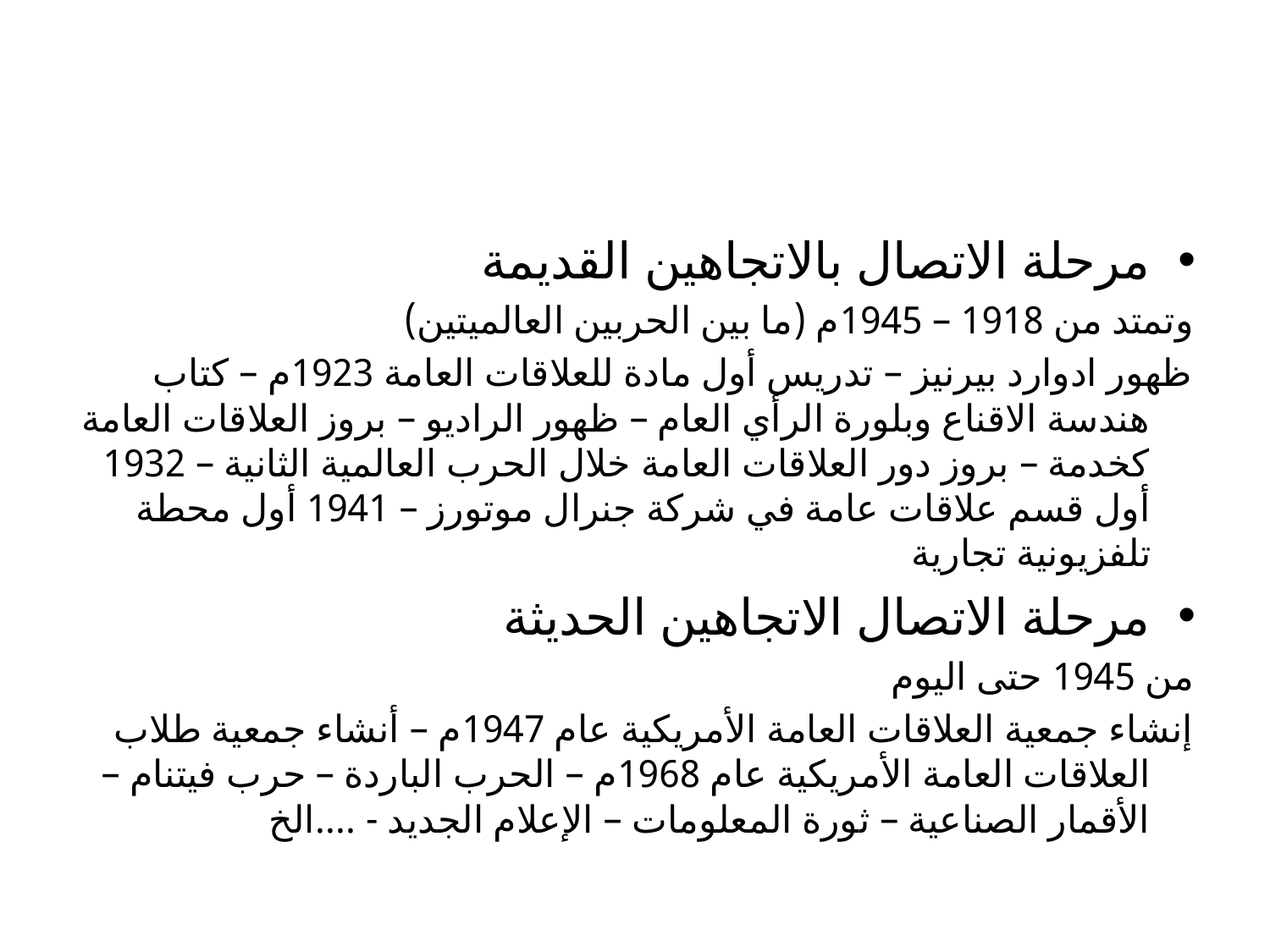

#
مرحلة الاتصال بالاتجاهين القديمة
	وتمتد من 1918 – 1945م (ما بين الحربين العالميتين)
	ظهور ادوارد بيرنيز – تدريس أول مادة للعلاقات العامة 1923م – كتاب هندسة الاقناع وبلورة الرأي العام – ظهور الراديو – بروز العلاقات العامة كخدمة – بروز دور العلاقات العامة خلال الحرب العالمية الثانية – 1932 أول قسم علاقات عامة في شركة جنرال موتورز – 1941 أول محطة تلفزيونية تجارية
مرحلة الاتصال الاتجاهين الحديثة
	من 1945 حتى اليوم
	إنشاء جمعية العلاقات العامة الأمريكية عام 1947م – أنشاء جمعية طلاب العلاقات العامة الأمريكية عام 1968م – الحرب الباردة – حرب فيتنام – الأقمار الصناعية – ثورة المعلومات – الإعلام الجديد - ....الخ